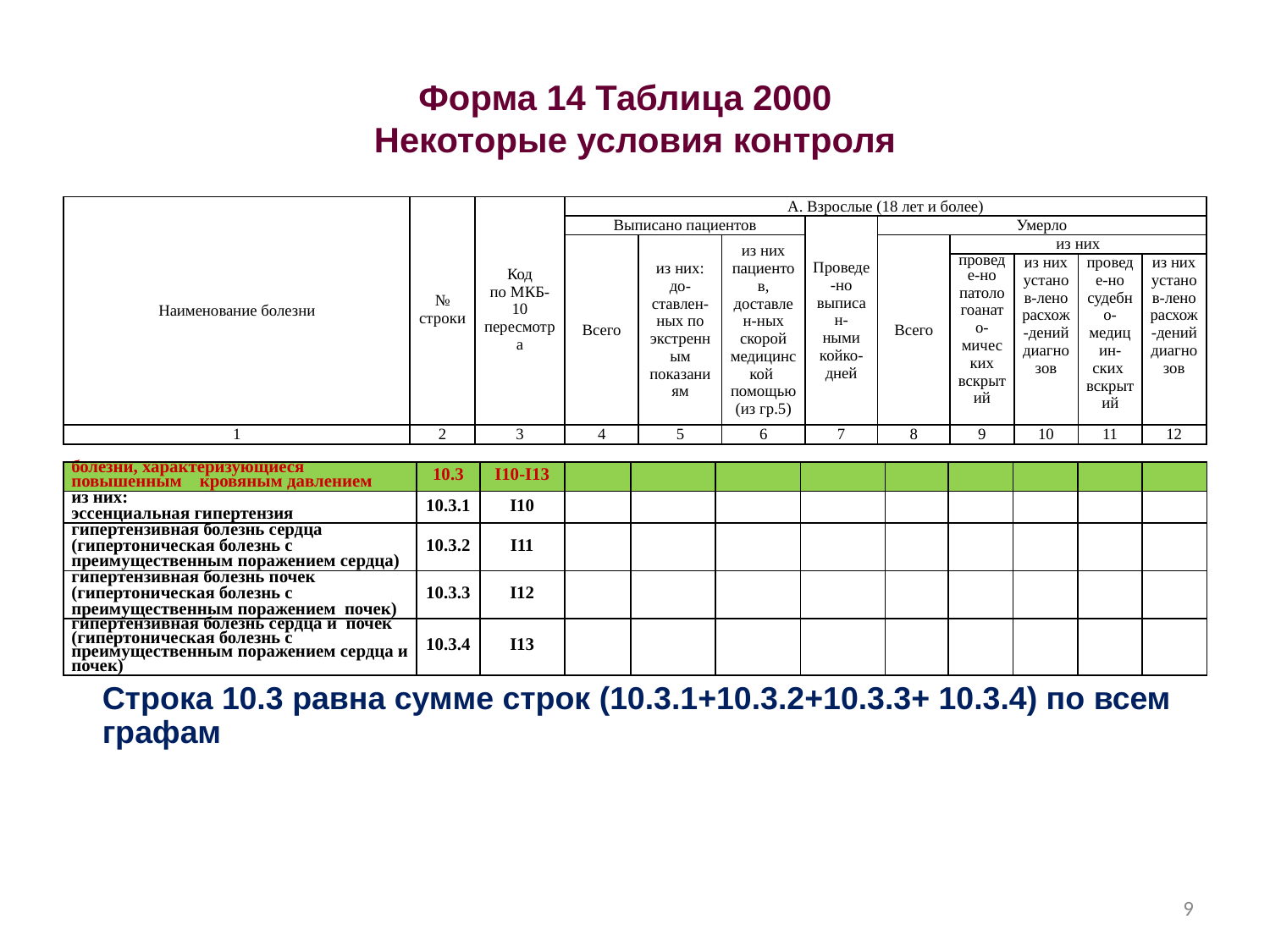

# Форма 14 Таблица 2000 Некоторые условия контроля
| Наименование болезни | № строки | Код по МКБ-10 пересмотра | А. Взрослые (18 лет и более) |  |  |  |  |  |  |  |  |
| --- | --- | --- | --- | --- | --- | --- | --- | --- | --- | --- | --- |
|  |  |  | Выписано пациентов |  |  | Проведе-но выписан- ными койко-дней | Умерло |  |  |  |  |
|  |  |  | Всего | из них: до- ставлен- ных по экстренным показаниям | из них пациентов, доставлен-ных скорой медицинской помощью (из гр.5) |  | Всего | из них |  |  |  |
|  |  |  |  |  |  |  |  | проведе-но патологоанато-мических вскрытий | из них установ-лено расхож-дений диагнозов | проведе-но судебно-медицин-ских вскрытий | из них установ-лено расхож-дений диагнозов |
| 1 | 2 | 3 | 4 | 5 | 6 | 7 | 8 | 9 | 10 | 11 | 12 |
| болезни, характеризующиеся повышенным кровяным давлением | 10.3 | I10-I13 |  |  |  |  |  |  |  |  |  |
| --- | --- | --- | --- | --- | --- | --- | --- | --- | --- | --- | --- |
| из них: эссенциальная гипертензия | 10.3.1 | I10 |  |  |  |  |  |  |  |  |  |
| гипертензивная болезнь сердца (гипертоническая болезнь с преимущественным поражением сердца) | 10.3.2 | I11 |  |  |  |  |  |  |  |  |  |
| гипертензивная болезнь почек (гипертоническая болезнь с преимущественным поражением почек) | 10.3.3 | I12 |  |  |  |  |  |  |  |  |  |
| гипертензивная болезнь сердца и почек (гипертоническая болезнь с преимущественным поражением сердца и почек) | 10.3.4 | I13 |  |  |  |  |  |  |  |  |  |
Строка 10.3 равна сумме строк (10.3.1+10.3.2+10.3.3+ 10.3.4) по всем графам
9